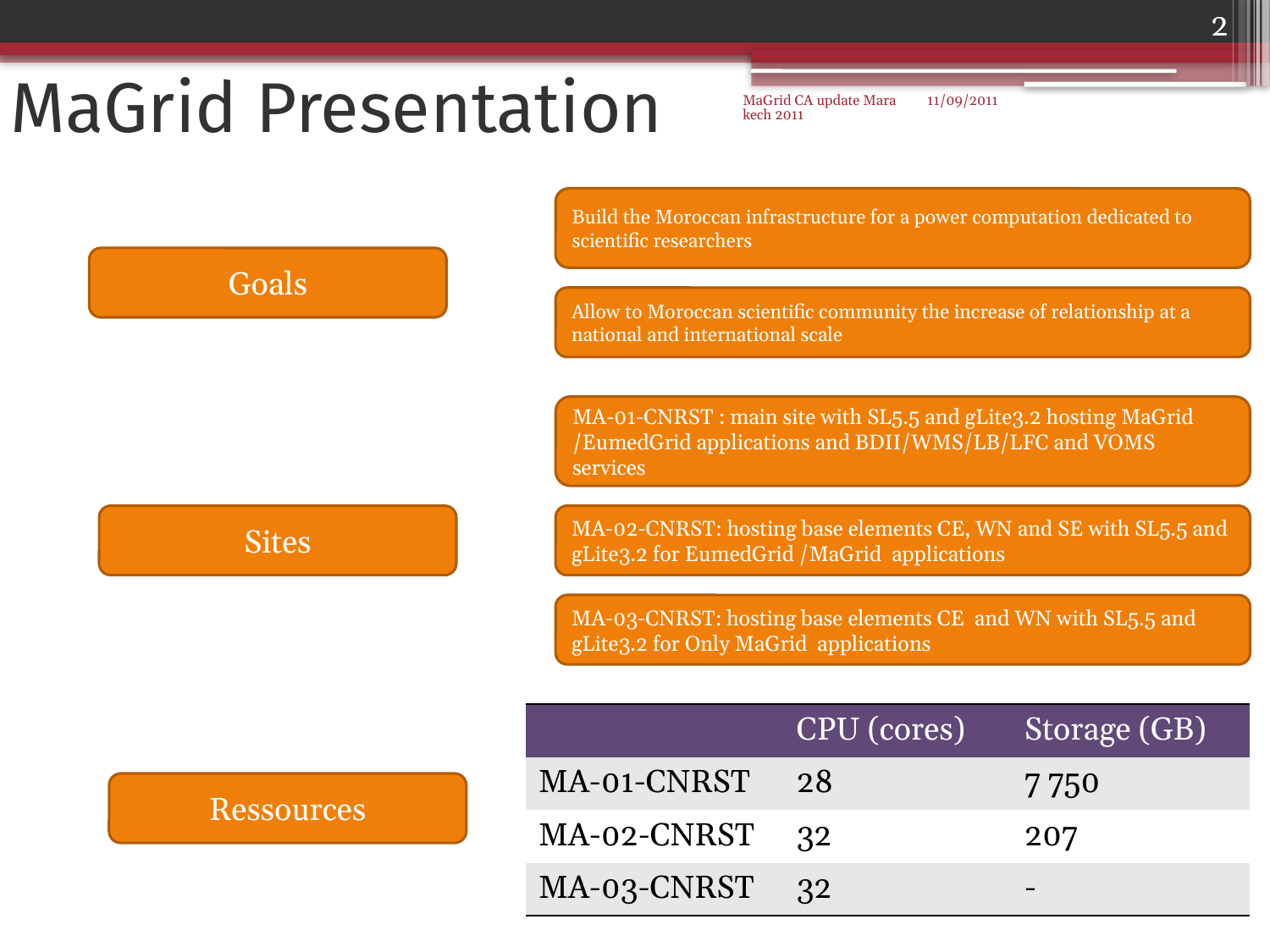

2
# MaGrid Presentation
MaGrid CA update Marakech 2011
11/09/2011
Build the Moroccan infrastructure for a power computation dedicated to scientific researchers
Goals
Allow to Moroccan scientific community the increase of relationship at a national and international scale
MA-01-CNRST : main site with SL5.5 and gLite3.2 hosting MaGrid /EumedGrid applications and BDII/WMS/LB/LFC and VOMS services
Sites
MA-02-CNRST: hosting base elements CE, WN and SE with SL5.5 and gLite3.2 for EumedGrid /MaGrid  applications
MA-03-CNRST: hosting base elements CE  and WN with SL5.5 and gLite3.2 for Only MaGrid  applications
|  | CPU (cores) | Storage (GB) |
| --- | --- | --- |
| MA-01-CNRST | 28 | 7 750 |
| MA-02-CNRST | 32 | 207 |
| MA-03-CNRST | 32 | - |
Ressources